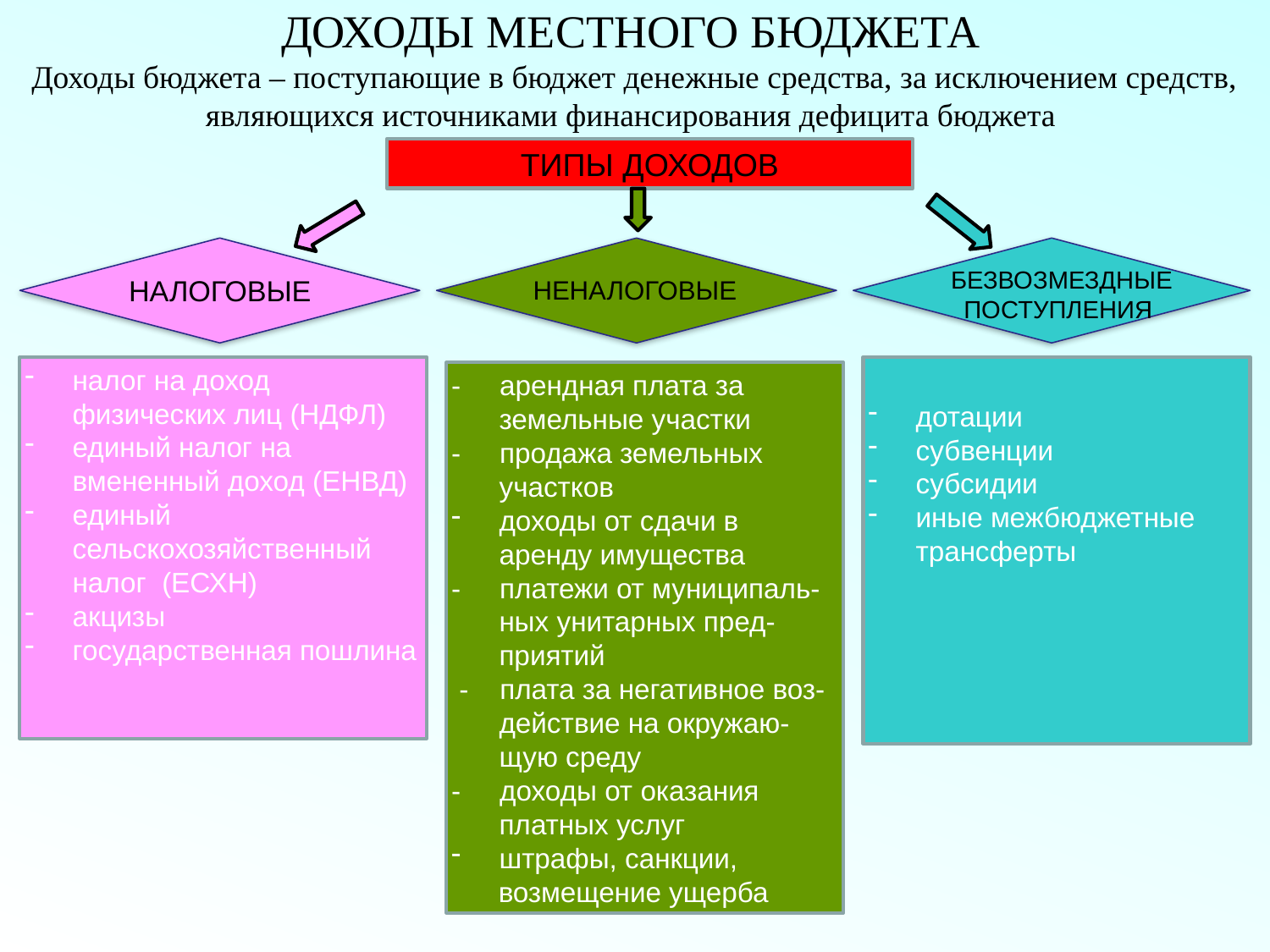

ДОХОДЫ МЕСТНОГО БЮДЖЕТА
Доходы бюджета – поступающие в бюджет денежные средства, за исключением средств, являющихся источниками финансирования дефицита бюджета
ТИПЫ ДОХОДОВ

НАЛОГОВЫЕ

БЕЗВОЗМЕЗДНЫЕ ПОСТУПЛЕНИЯ
НЕНАЛОГОВЫЕ
-     арендная плата за земельные участки
-     продажа земельных участков
доходы от сдачи в аренду имущества
-     платежи от муниципаль-ных унитарных пред-приятий
 -    плата за негативное воз-действие на окружаю-щую среду
-     доходы от оказания платных услуг
штрафы, санкции,
      возмещение ущерба
дотации
субвенции
субсидии
иные межбюджетные трансферты

налог на доход физических лиц (НДФЛ)
единый налог на вмененный доход (ЕНВД)
единый сельскохозяйственный налог  (ЕСХН)
акцизы
государственная пошлина